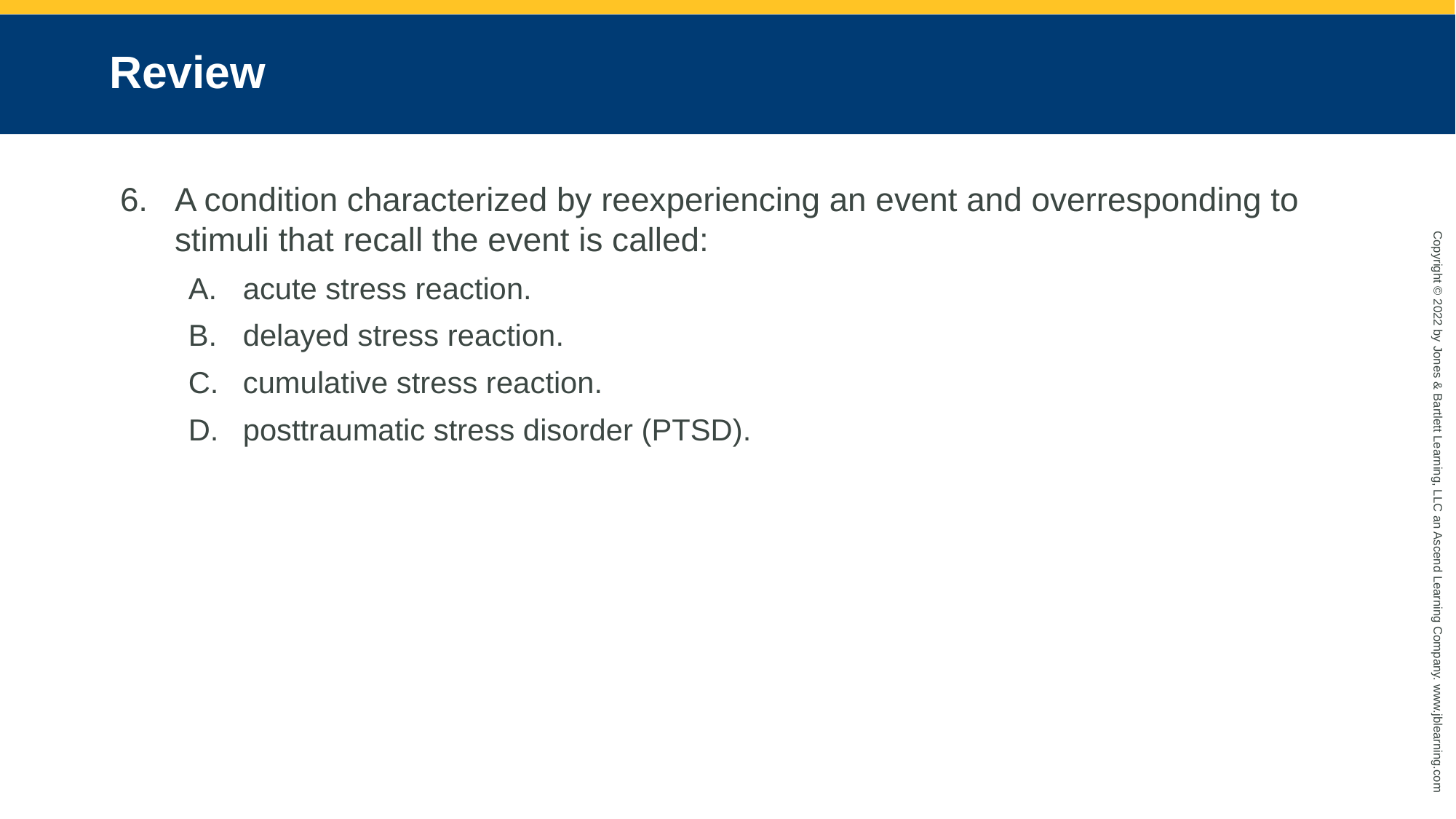

# Review
A condition characterized by reexperiencing an event and overresponding to stimuli that recall the event is called:
acute stress reaction.
delayed stress reaction.
cumulative stress reaction.
posttraumatic stress disorder (PTSD).